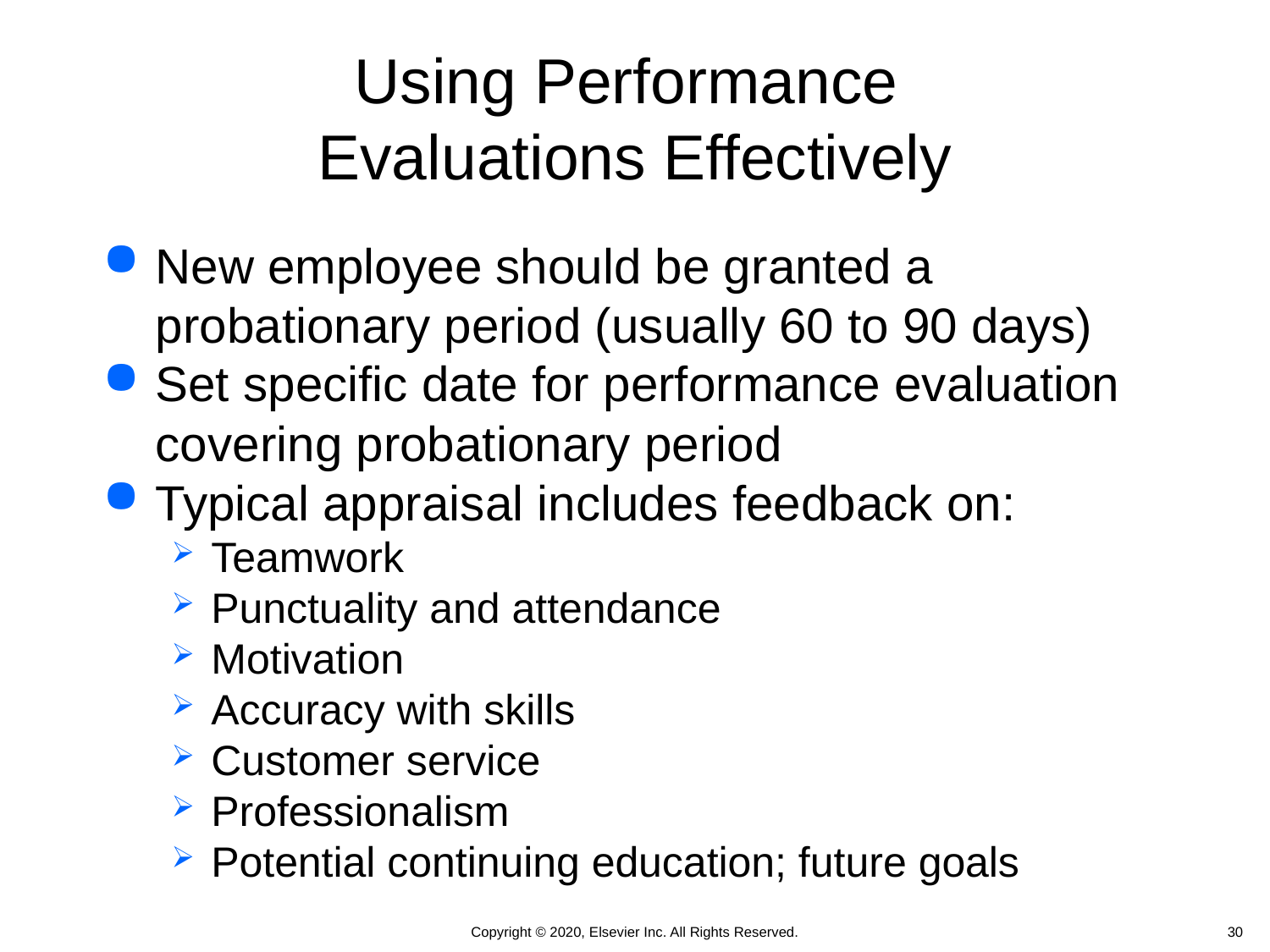

# Using Performance Evaluations Effectively
New employee should be granted a probationary period (usually 60 to 90 days)
Set specific date for performance evaluation covering probationary period
Typical appraisal includes feedback on:
Teamwork
Punctuality and attendance
Motivation
Accuracy with skills
Customer service
Professionalism
Potential continuing education; future goals
 30